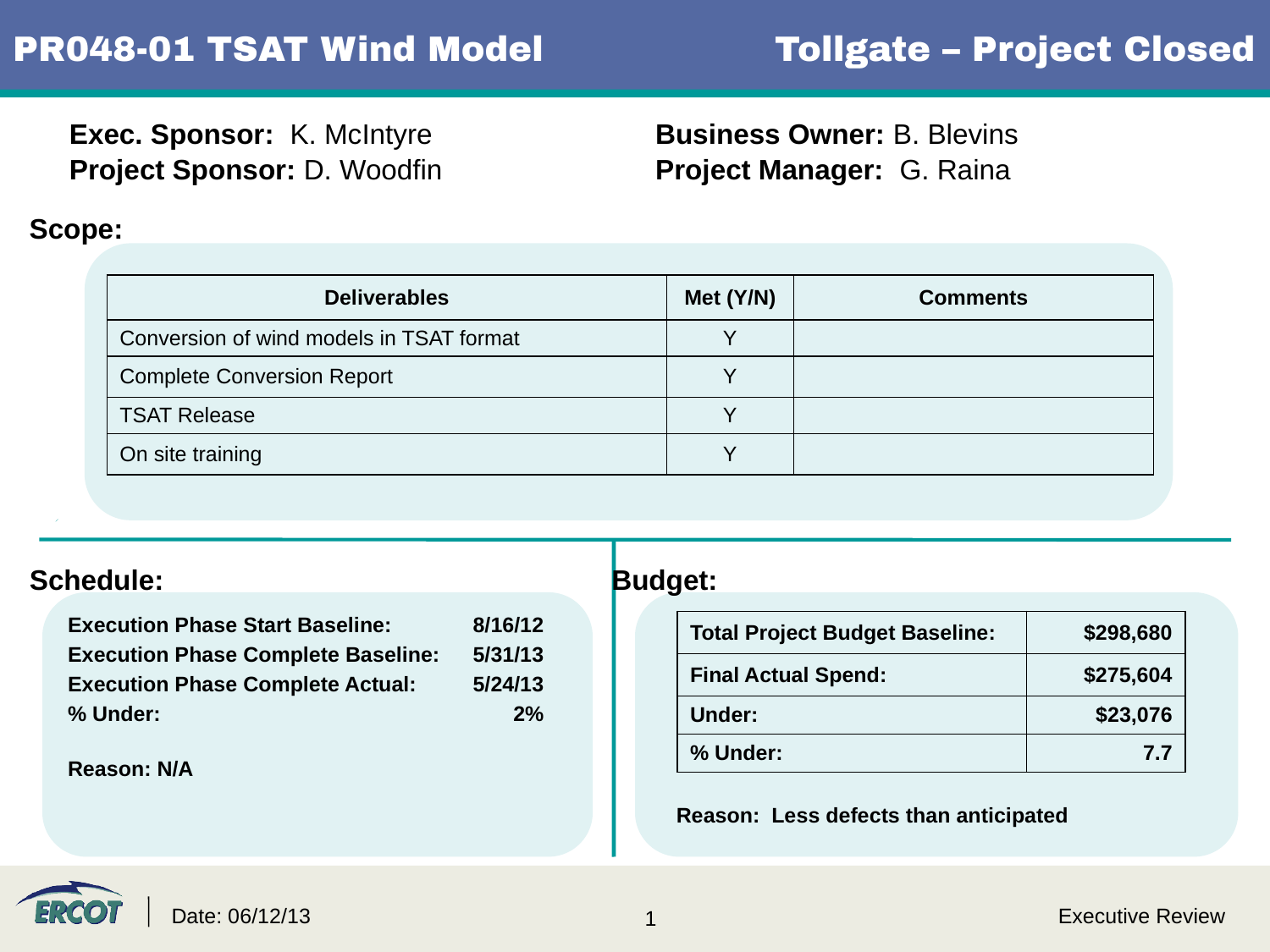

# PR048-01 TSAT Wind Model 		Tollgate – Project Closed
Exec. Sponsor:  K. McIntyre		          Business Owner: B. Blevins
Project Sponsor: D. Woodfin		          Project Manager:  G. Raina

Scope:

| Deliverables | Met (Y/N) | Comments |
| --- | --- | --- |
| Conversion of wind models in TSAT format | Y |  |
| Complete Conversion Report | Y |  |
| TSAT Release | Y |  |
| On site training | Y |  |

Schedule:
Budget:
Execution Phase Start Baseline: 	8/16/12
Execution Phase Complete Baseline:	5/31/13
Execution Phase Complete Actual: 	5/24/13
% Under: 	2%
Reason: N/A

Reason:  Less defects than anticipated

| Total Project Budget Baseline: | $298,680 |
| --- | --- |
| Final Actual Spend: | $275,604 |
| Under: | $23,076 |
| % Under: | 7.7 |
Date: 06/12/13
Executive Review